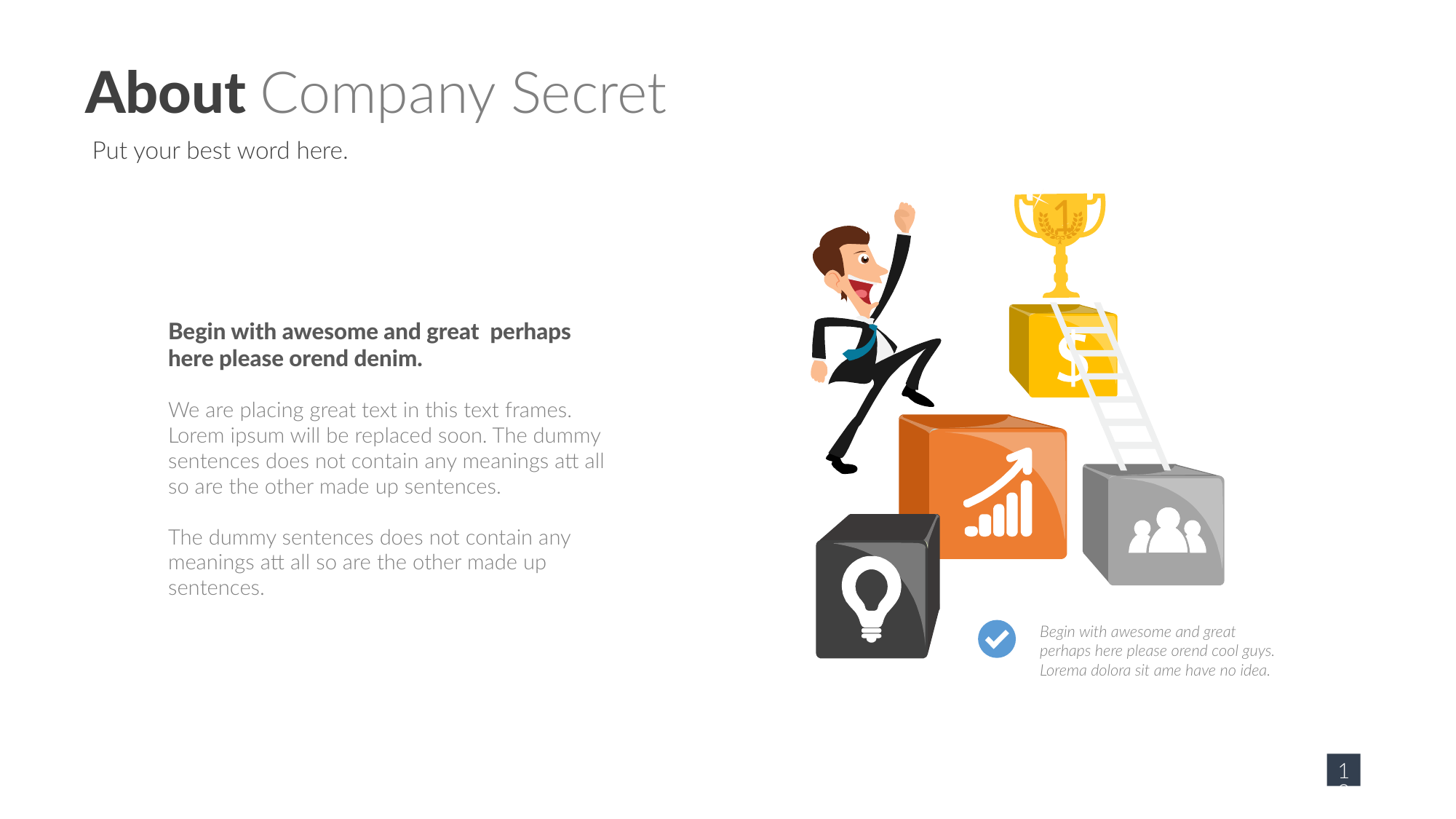

About Company Secret
Put your best word here.

1

Begin with awesome and great  perhaps here please orend denim.
We are placing great text in this text frames. Lorem ipsum will be replaced soon. The dummy sentences does not contain any meanings att all so are the other made up sentences.

The dummy sentences does not contain any meanings att all so are the other made up sentences.
Begin with awesome and great  perhaps here please orend cool guys. Lorema dolora sit ame have no idea.

10